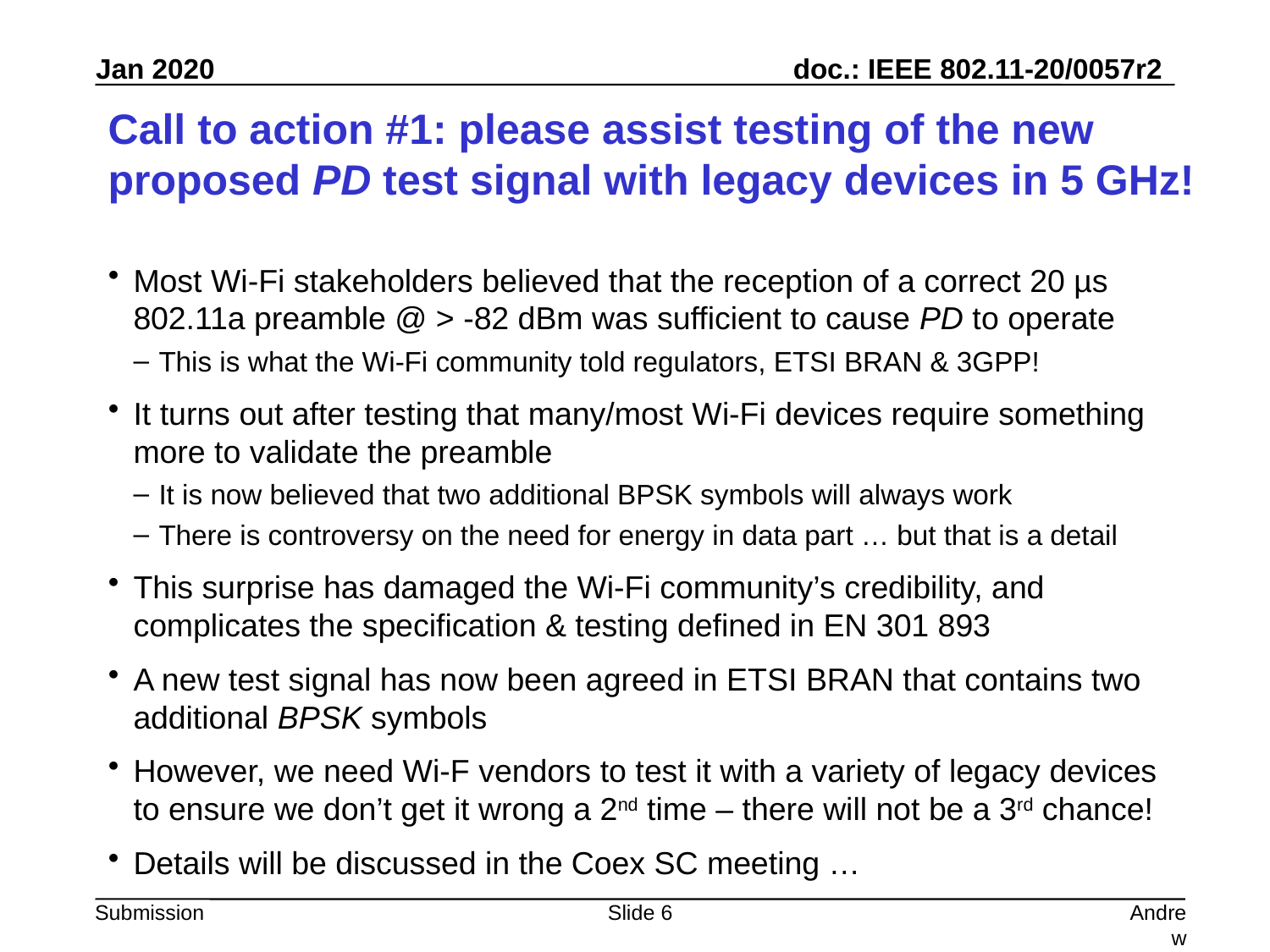

# Call to action #1: please assist testing of the new proposed PD test signal with legacy devices in 5 GHz!
Most Wi-Fi stakeholders believed that the reception of a correct 20 µs 802.11a preamble @ > -82 dBm was sufficient to cause PD to operate
This is what the Wi-Fi community told regulators, ETSI BRAN & 3GPP!
It turns out after testing that many/most Wi-Fi devices require something more to validate the preamble
It is now believed that two additional BPSK symbols will always work
There is controversy on the need for energy in data part … but that is a detail
This surprise has damaged the Wi-Fi community’s credibility, and complicates the specification & testing defined in EN 301 893
A new test signal has now been agreed in ETSI BRAN that contains two additional BPSK symbols
However, we need Wi-F vendors to test it with a variety of legacy devices to ensure we don’t get it wrong a 2nd time – there will not be a 3rd chance!
Details will be discussed in the Coex SC meeting …

Slide 6
Andrew Myles, Cisco